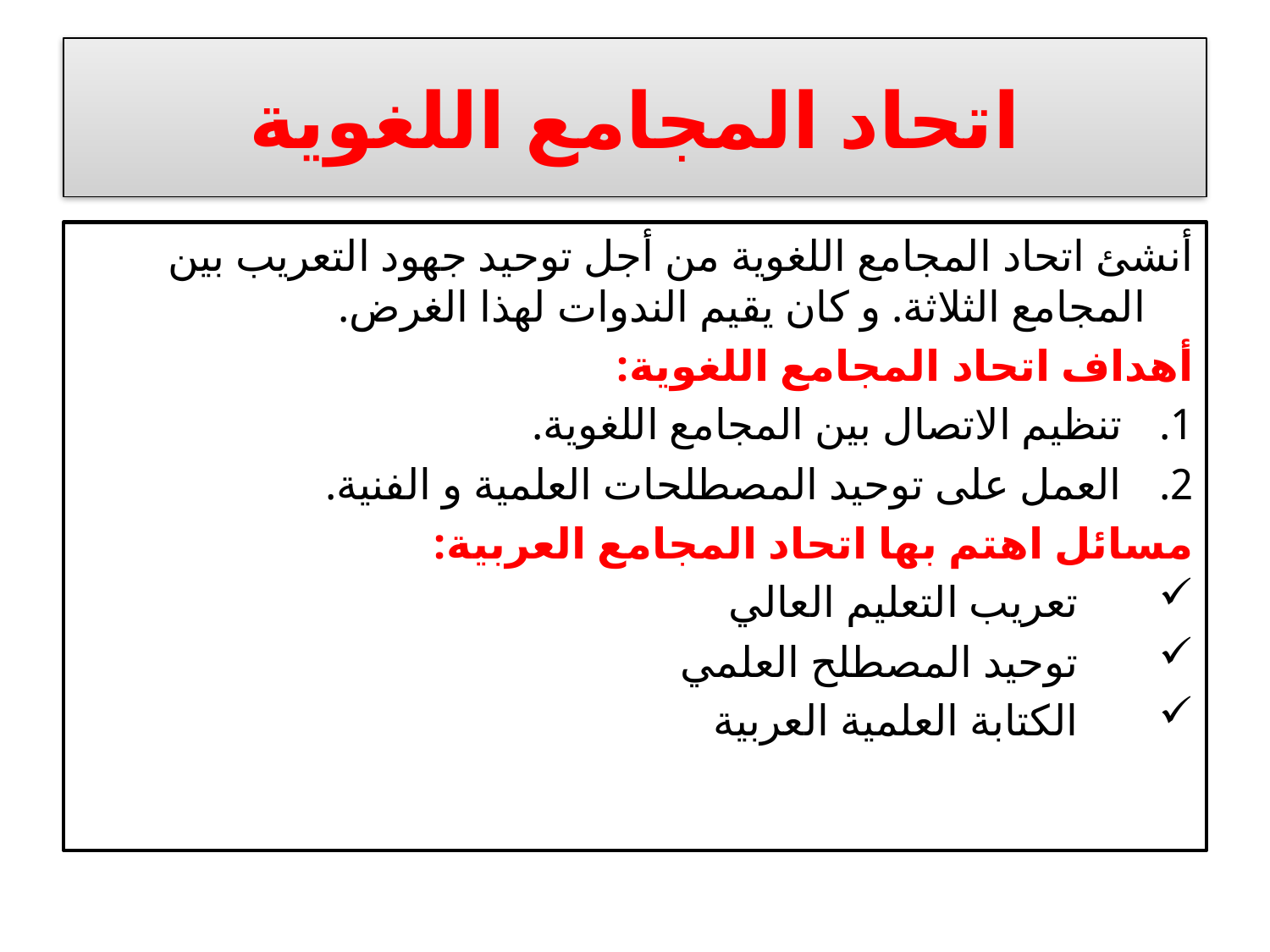

# اتحاد المجامع اللغوية
أنشئ اتحاد المجامع اللغوية من أجل توحيد جهود التعريب بين المجامع الثلاثة. و كان يقيم الندوات لهذا الغرض.
أهداف اتحاد المجامع اللغوية:
تنظيم الاتصال بين المجامع اللغوية.
العمل على توحيد المصطلحات العلمية و الفنية.
مسائل اهتم بها اتحاد المجامع العربية:
    تعريب التعليم العالي
    توحيد المصطلح العلمي
    الكتابة العلمية العربية